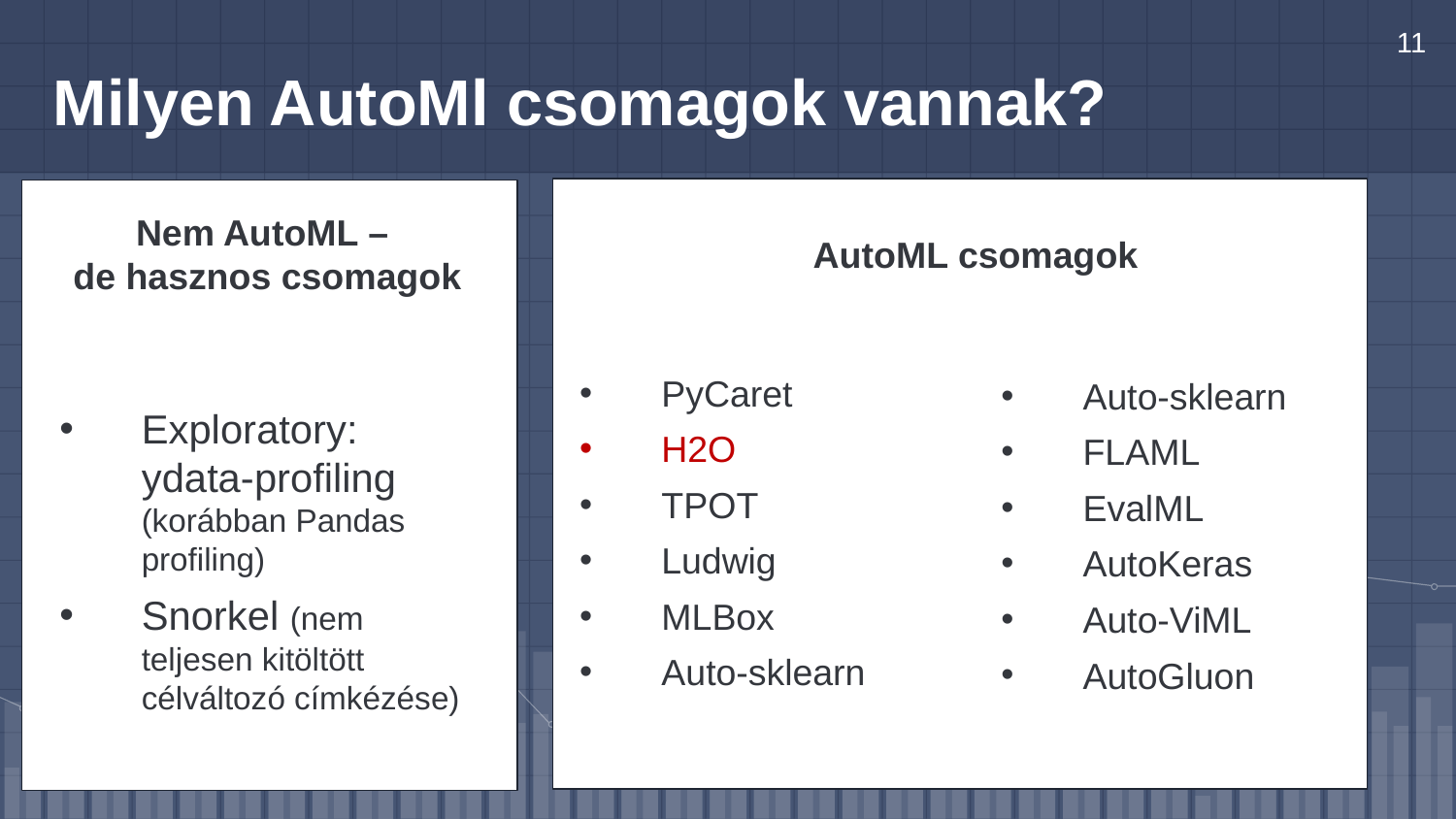

11
# Milyen AutoMl csomagok vannak?

Nem AutoML –
de hasznos csomagok
AutoML csomagok
PyCaret
H2O
TPOT
Ludwig
MLBox
Auto-sklearn
Auto-sklearn
FLAML
EvalML
AutoKeras
Auto-ViML
AutoGluon
Exploratory: ydata-profiling (korábban Pandas profiling)
Snorkel (nem teljesen kitöltött célváltozó címkézése)